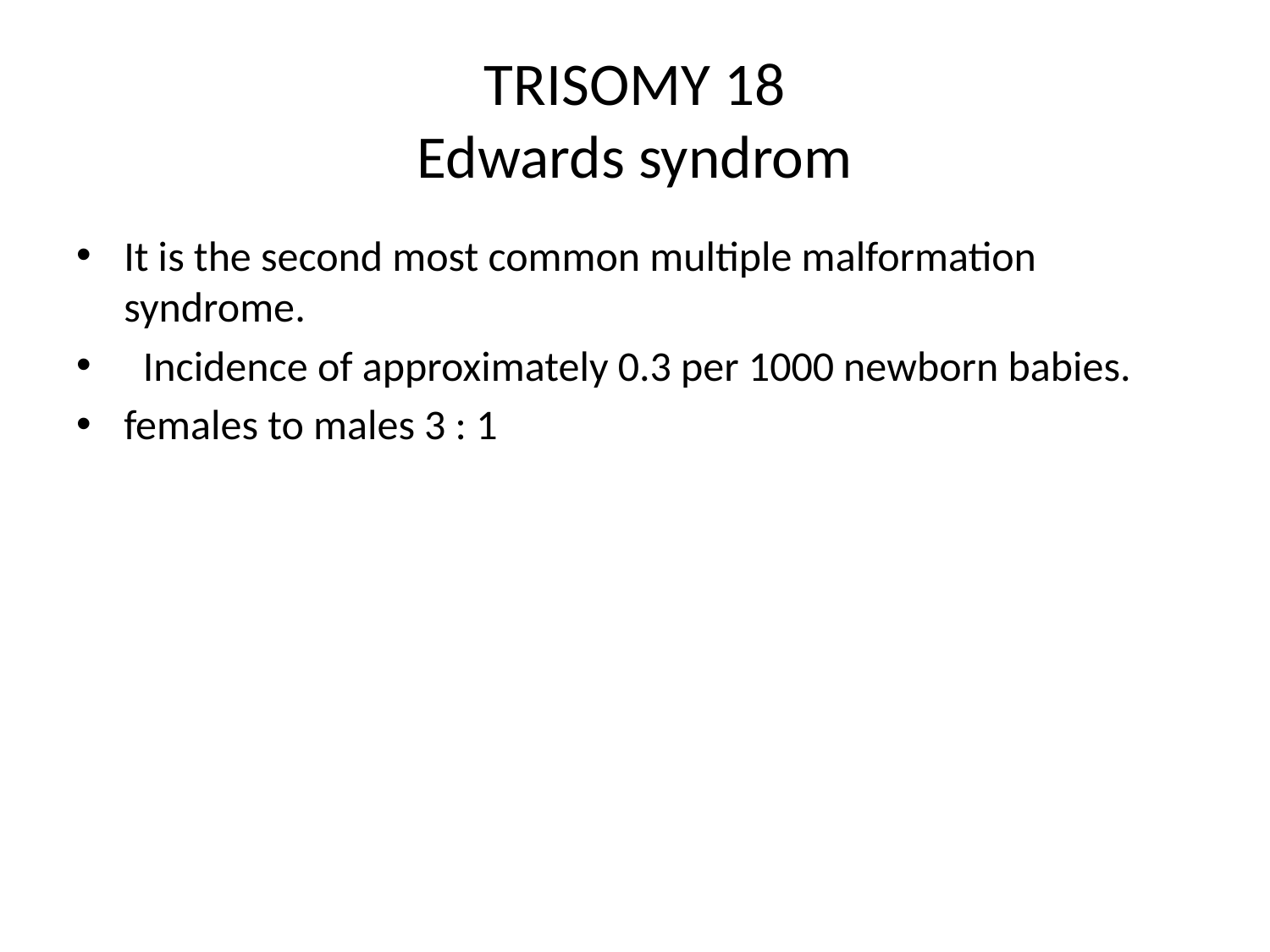

# TRISOMY 18 Edwards syndrom
It is the second most common multiple malformation syndrome.
  Incidence of approximately 0.3 per 1000 newborn babies.
females to males 3 : 1